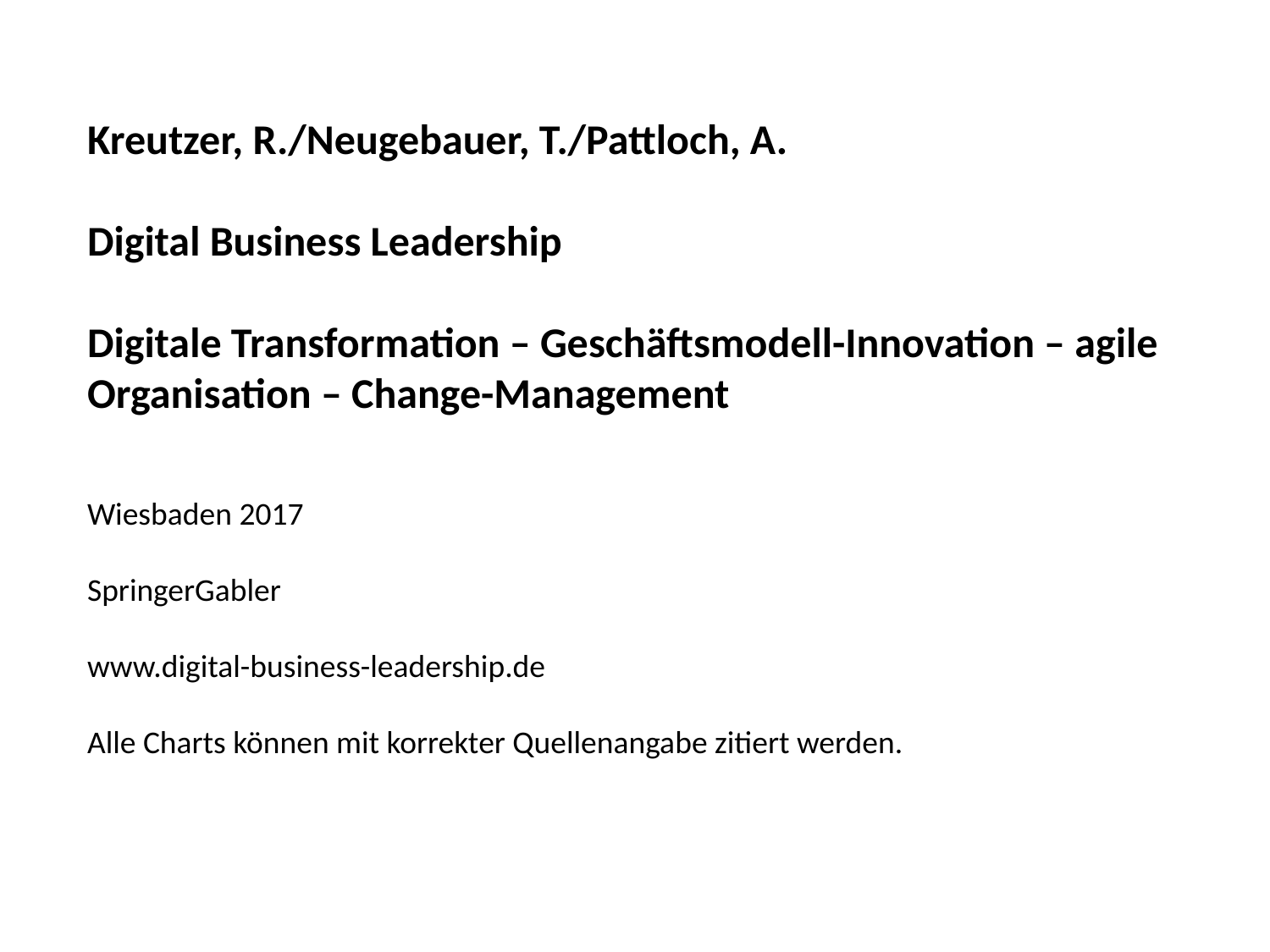

Kreutzer, R./Neugebauer, T./Pattloch, A.

Digital Business Leadership

Digitale Transformation – Geschäftsmodell-Innovation – agile Organisation – Change-Management

Wiesbaden 2017

SpringerGabler

www.digital-business-leadership.de

Alle Charts können mit korrekter Quellenangabe zitiert werden.